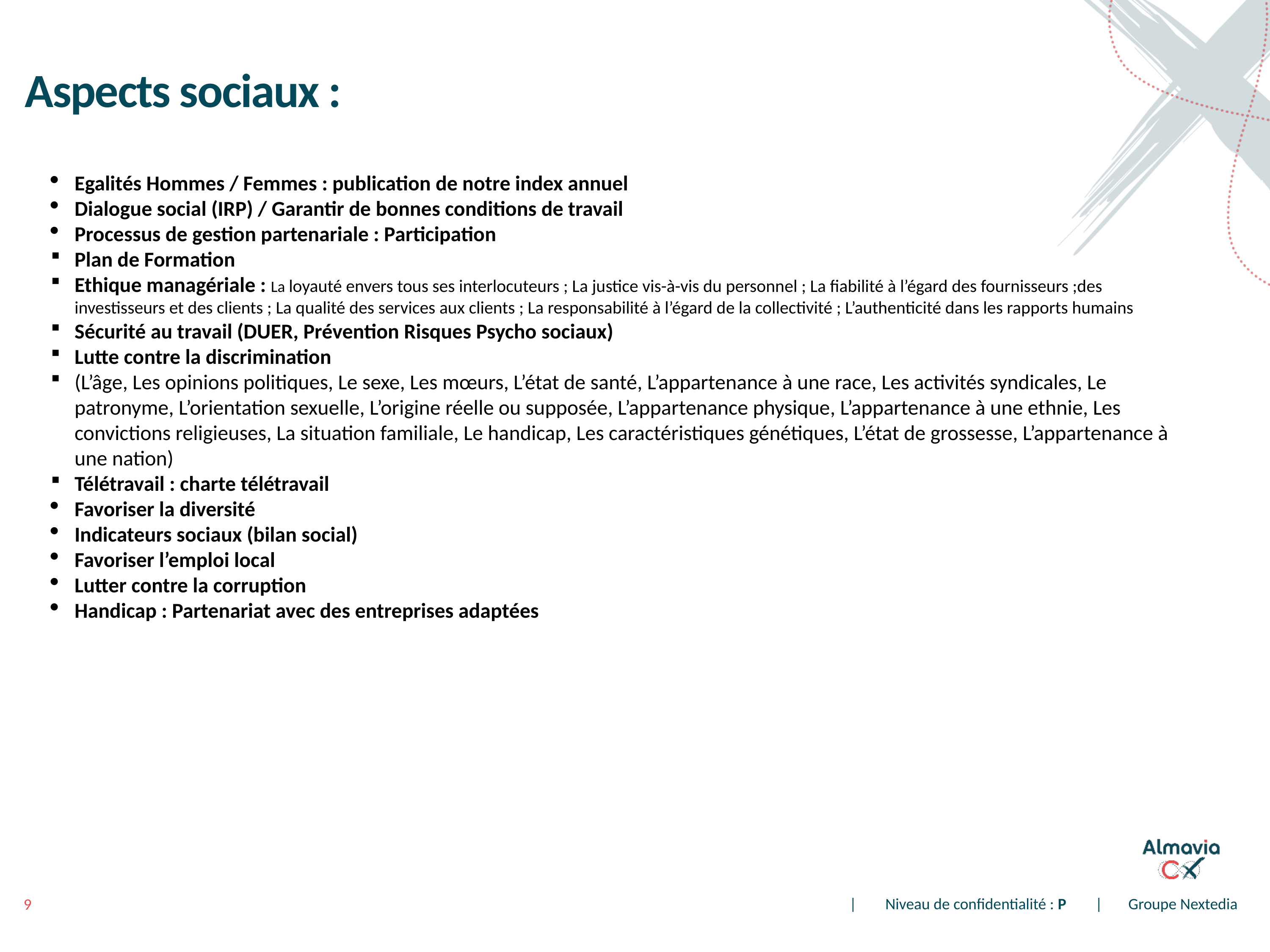

# Aspects sociaux :
Egalités Hommes / Femmes : publication de notre index annuel
Dialogue social (IRP) / Garantir de bonnes conditions de travail
Processus de gestion partenariale : Participation
Plan de Formation
Ethique managériale : La loyauté envers tous ses interlocuteurs ; La justice vis-à-vis du personnel ; La fiabilité à l’égard des fournisseurs ;des investisseurs et des clients ; La qualité des services aux clients ; La responsabilité à l’égard de la collectivité ; L’authenticité dans les rapports humains
Sécurité au travail (DUER, Prévention Risques Psycho sociaux)
Lutte contre la discrimination
(L’âge, Les opinions politiques, Le sexe, Les mœurs, L’état de santé, L’appartenance à une race, Les activités syndicales, Le patronyme, L’orientation sexuelle, L’origine réelle ou supposée, L’appartenance physique, L’appartenance à une ethnie, Les convictions religieuses, La situation familiale, Le handicap, Les caractéristiques génétiques, L’état de grossesse, L’appartenance à une nation)
Télétravail : charte télétravail
Favoriser la diversité
Indicateurs sociaux (bilan social)
Favoriser l’emploi local
Lutter contre la corruption
Handicap : Partenariat avec des entreprises adaptées